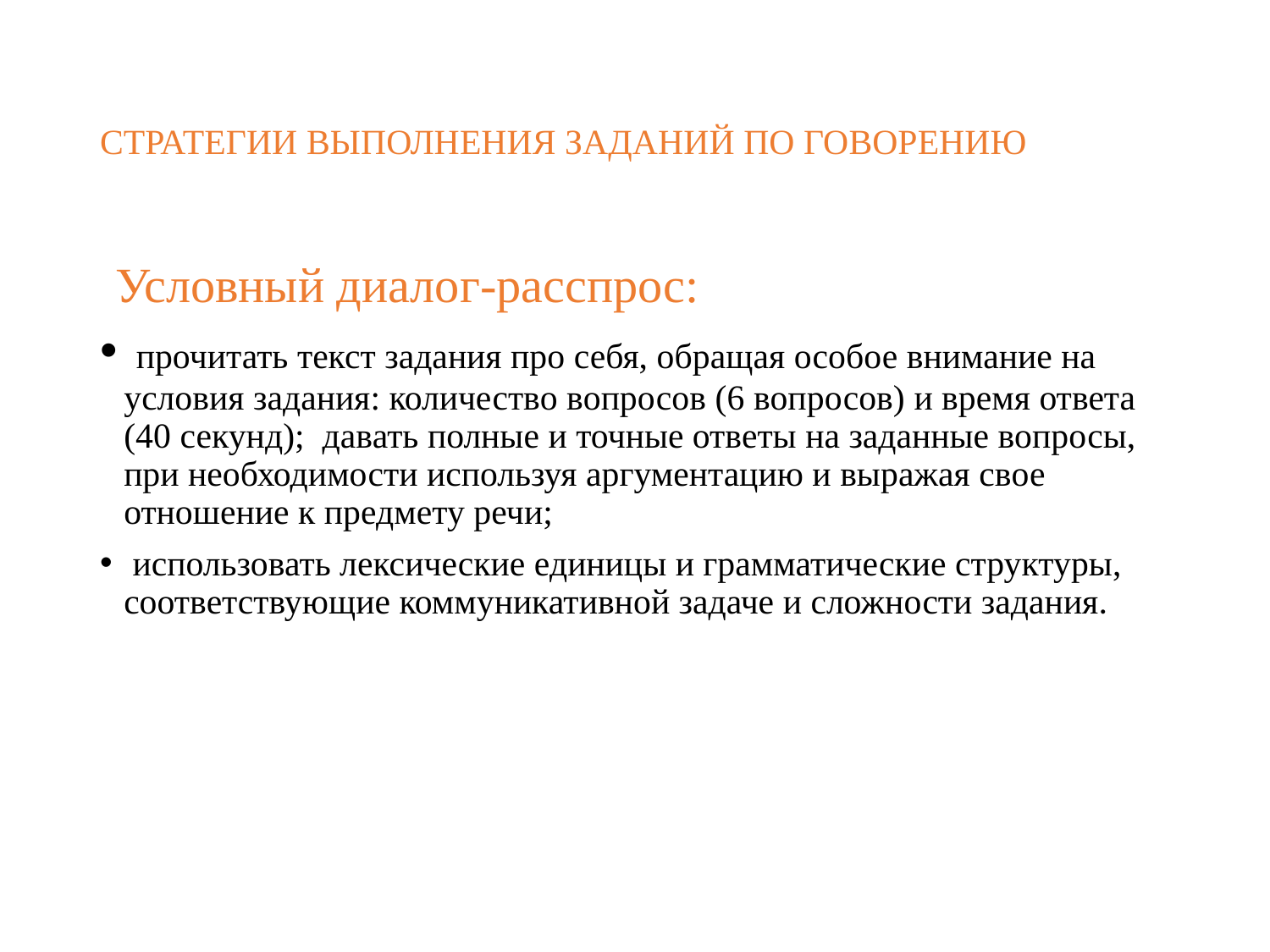

# СТРАТЕГИИ ВЫПОЛНЕНИЯ ЗАДАНИЙ ПО ГОВОРЕНИЮ
Условный диалог-расспрос:
 прочитать текст задания про себя, обращая особое внимание на условия задания: количество вопросов (6 вопросов) и время ответа (40 секунд);  давать полные и точные ответы на заданные вопросы, при необходимости используя аргументацию и выражая свое отношение к предмету речи;
 использовать лексические единицы и грамматические структуры, соответствующие коммуникативной задаче и сложности задания.